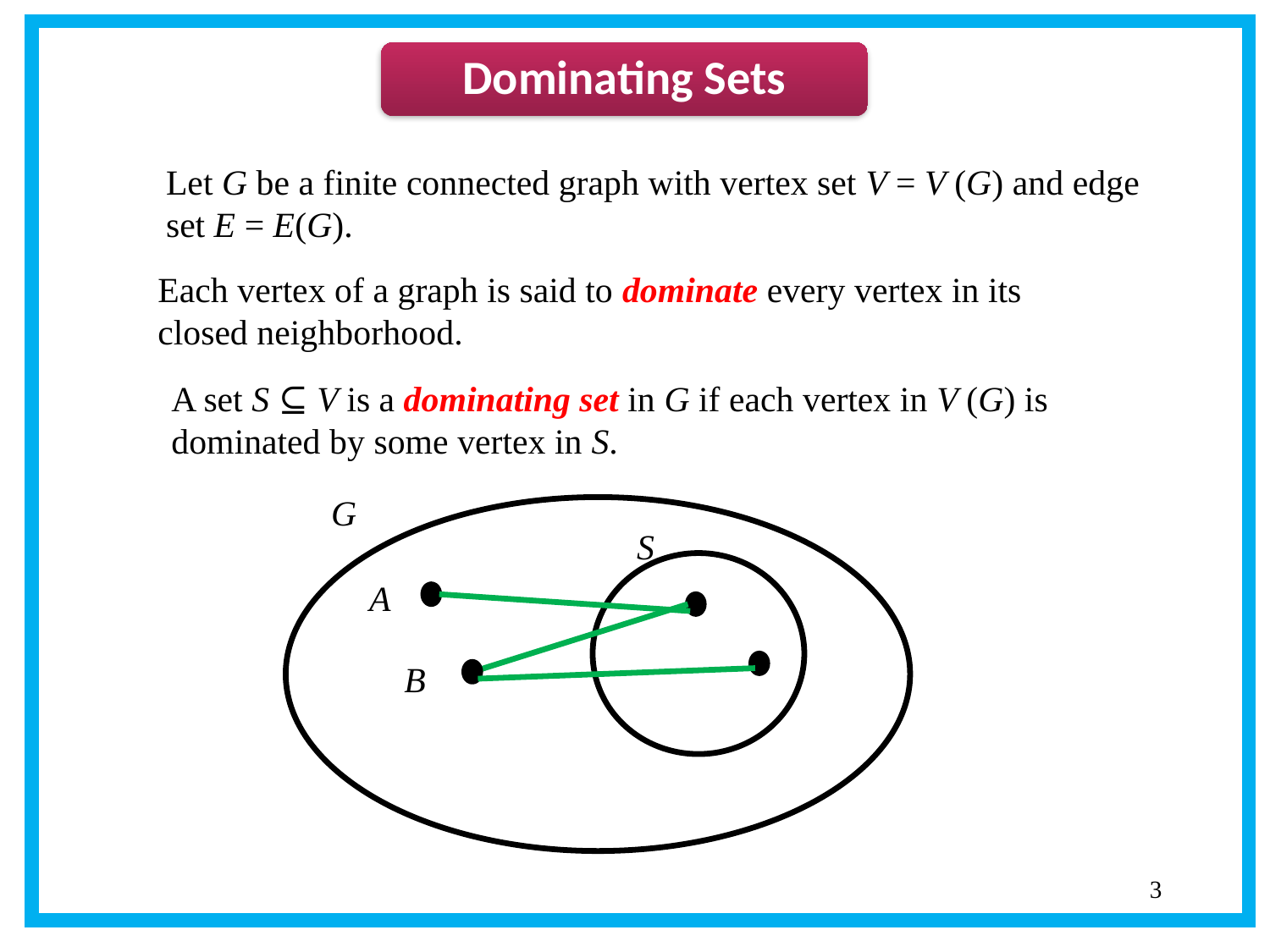

Dominating Sets
Let G be a finite connected graph with vertex set V = V (G) and edge set E = E(G).
Each vertex of a graph is said to dominate every vertex in its closed neighborhood.
A set S ⊆ V is a dominating set in G if each vertex in V (G) is dominated by some vertex in S.

G

S

A

B

3